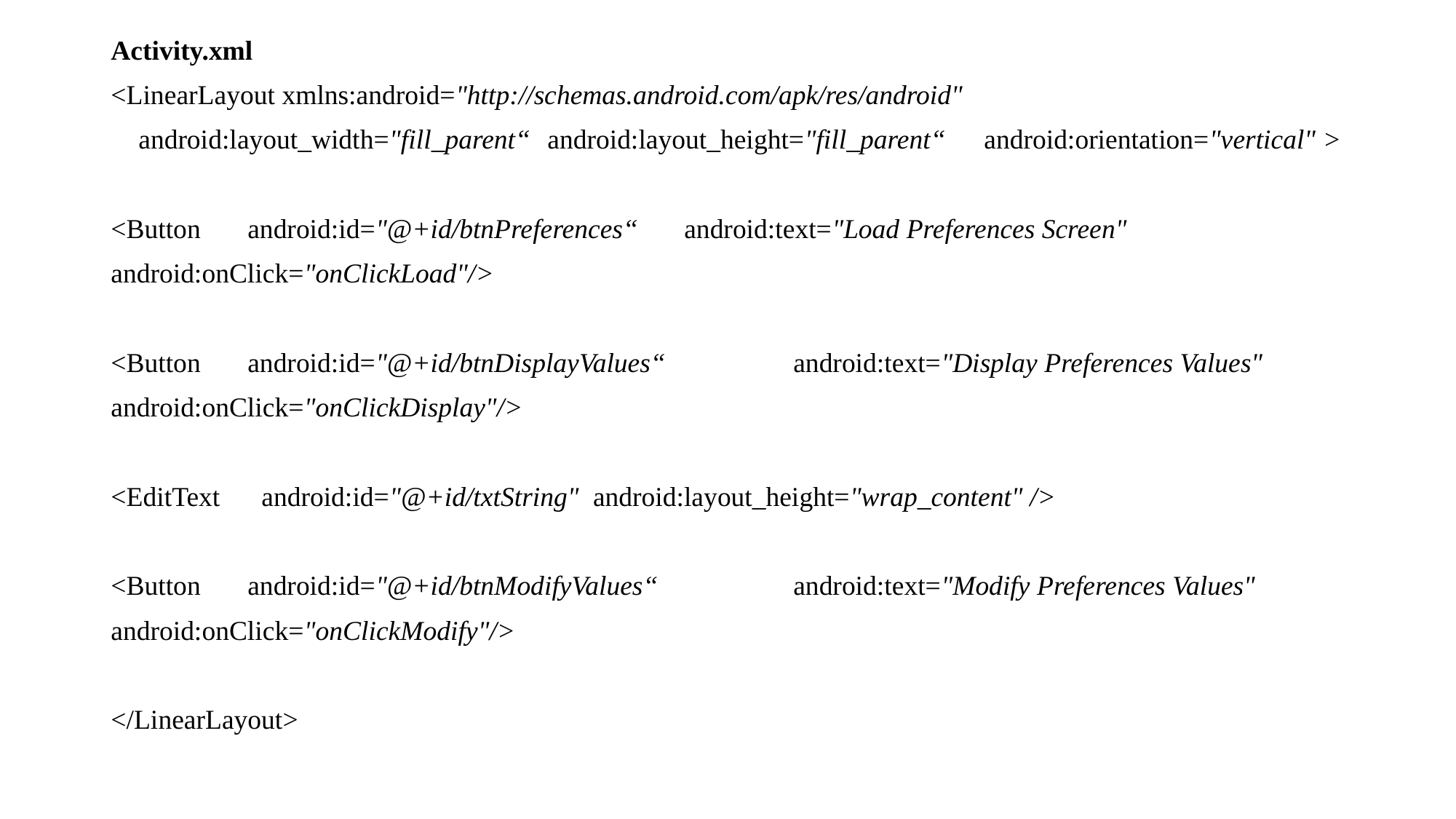

Activity.xml
<LinearLayout xmlns:android="http://schemas.android.com/apk/res/android"
    android:layout_width="fill_parent“	android:layout_height="fill_parent“	android:orientation="vertical" >

<Button	    android:id="@+id/btnPreferences“	    android:text="Load Preferences Screen"
android:onClick="onClickLoad"/>

<Button	    android:id="@+id/btnDisplayValues“	    android:text="Display Preferences Values"
android:onClick="onClickDisplay"/>

<EditText      android:id="@+id/txtString"  android:layout_height="wrap_content" />

<Button	    android:id="@+id/btnModifyValues“	    android:text="Modify Preferences Values"
android:onClick="onClickModify"/>

</LinearLayout>